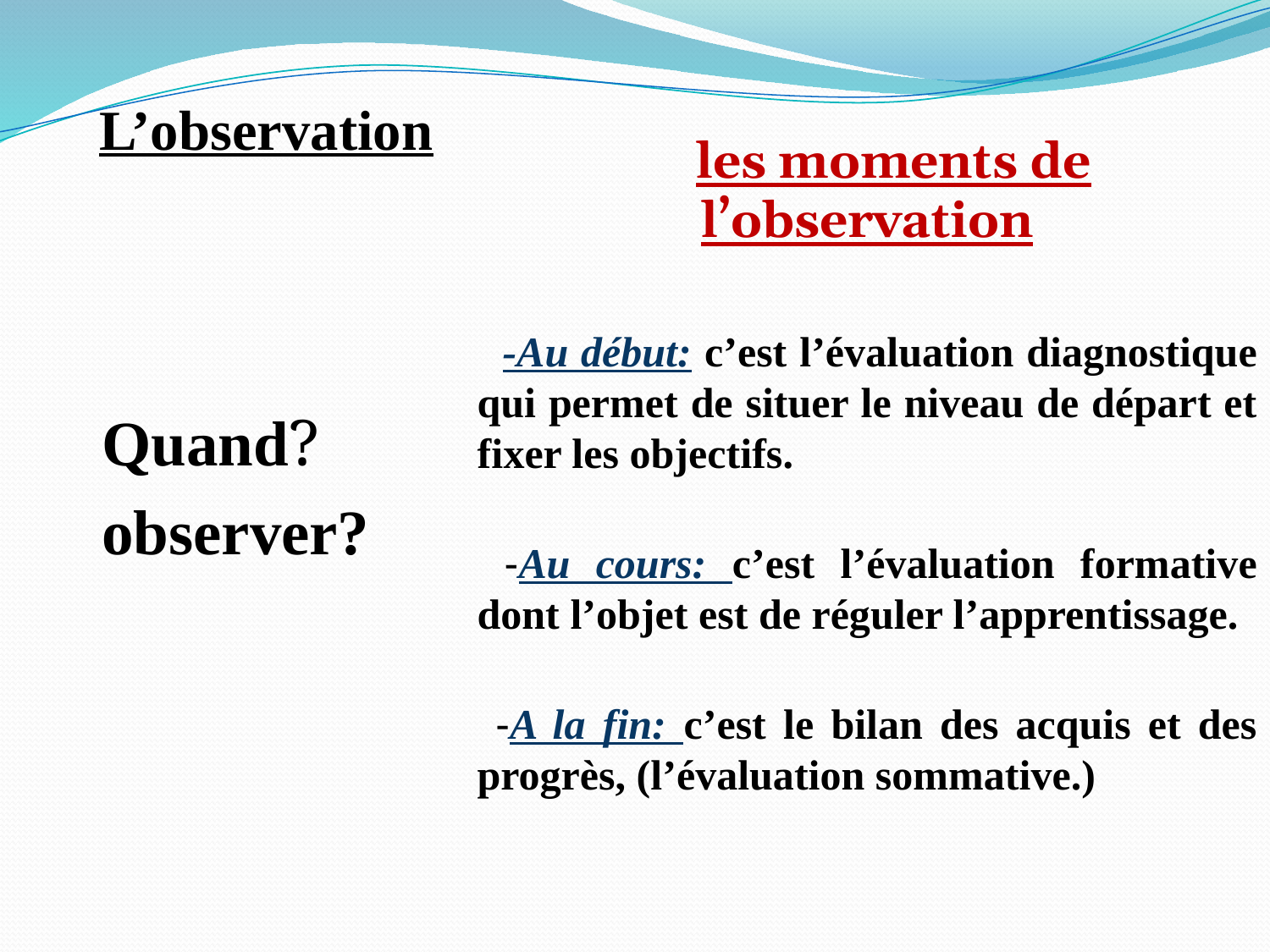

# L’observation
       les moments de l’observation

     -Au début: c’est l’évaluation diagnostique qui permet de situer le niveau de départ et fixer les objectifs.
 -Au cours: c’est l’évaluation formative dont l’objet est de réguler l’apprentissage.
 -A la fin: c’est le bilan des acquis et des progrès, (l’évaluation sommative.)

Quand?
observer?